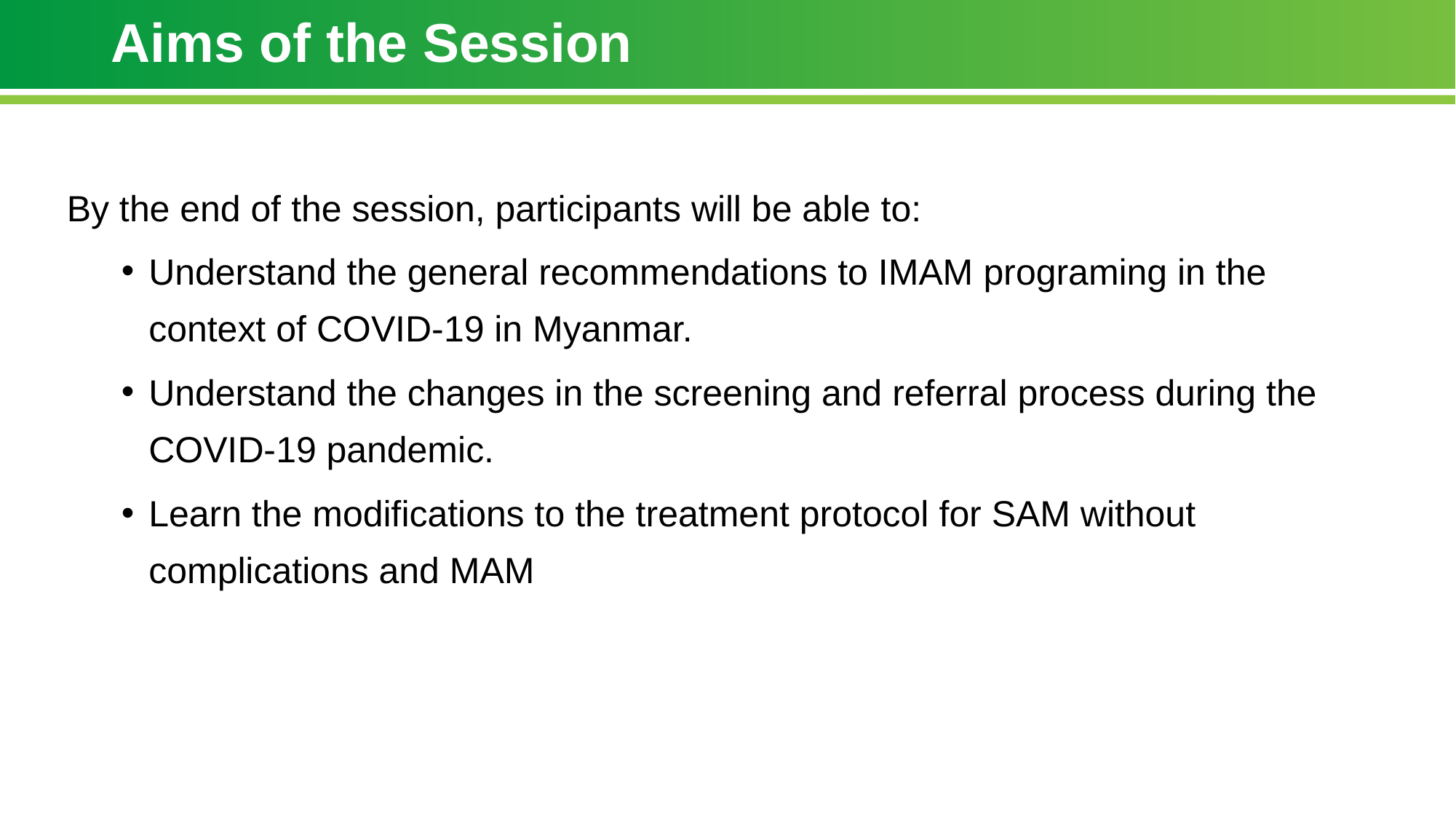

Aims of the Session

By the end of the session, participants will be able to:
Understand the general recommendations to IMAM programing in the context of COVID-19 in Myanmar.
Understand the changes in the screening and referral process during the COVID-19 pandemic.
Learn the modifications to the treatment protocol for SAM without complications and MAM